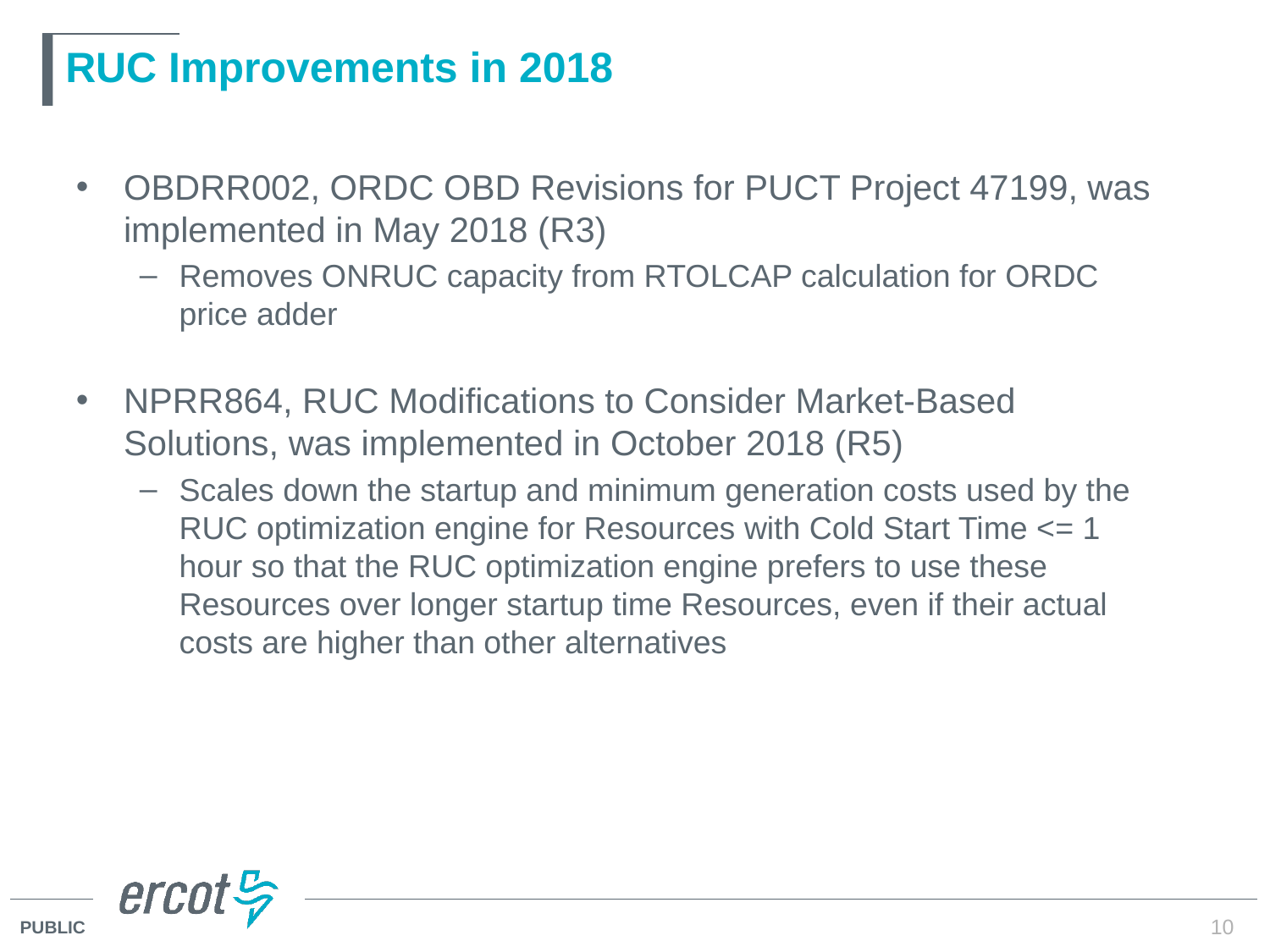

# RUC Improvements in 2018
OBDRR002, ORDC OBD Revisions for PUCT Project 47199, was implemented in May 2018 (R3)
Removes ONRUC capacity from RTOLCAP calculation for ORDC price adder

NPRR864, RUC Modifications to Consider Market-Based Solutions, was implemented in October 2018 (R5)
Scales down the startup and minimum generation costs used by the RUC optimization engine for Resources with Cold Start Time <= 1 hour so that the RUC optimization engine prefers to use these Resources over longer startup time Resources, even if their actual costs are higher than other alternatives

10